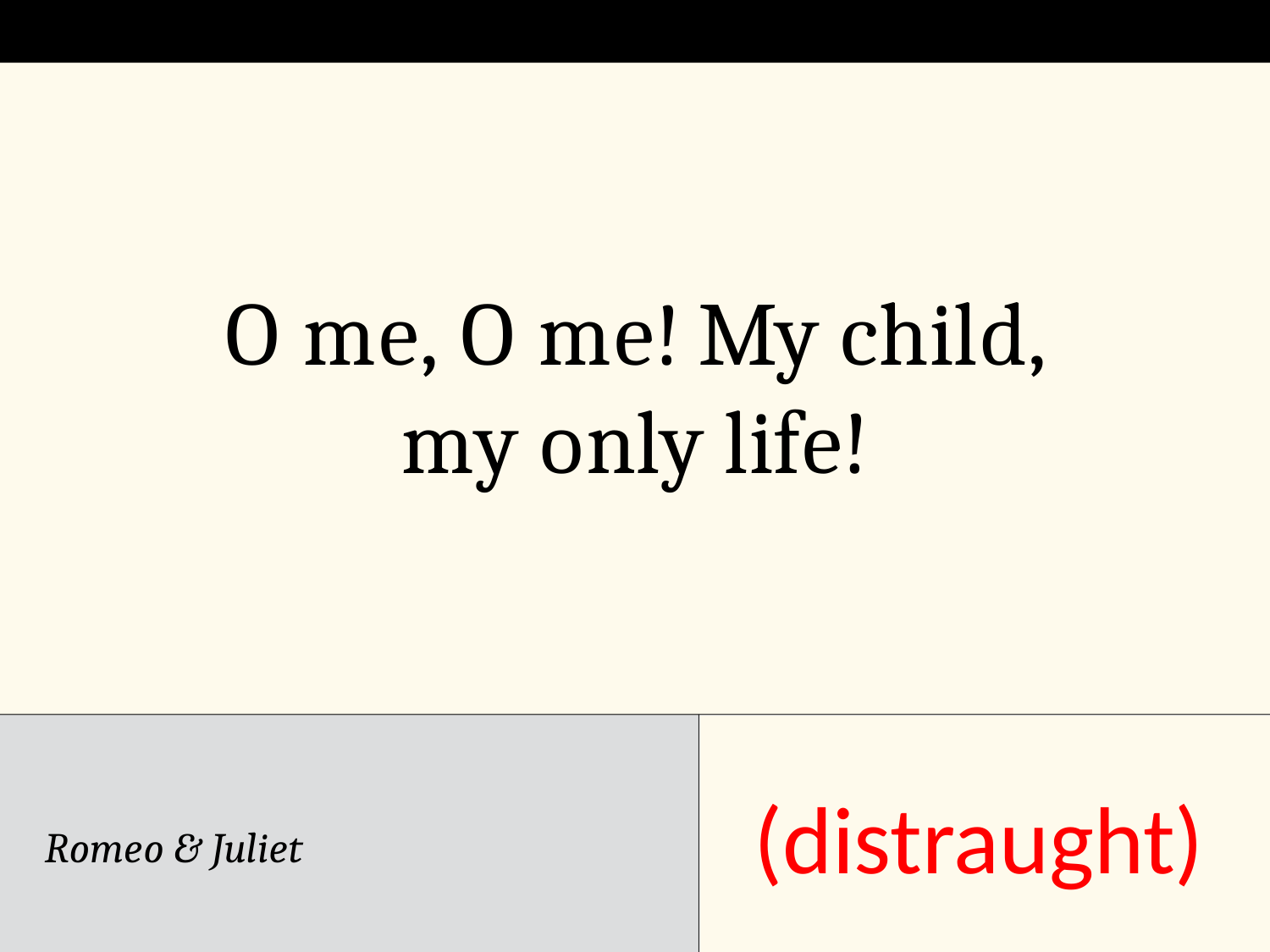

O me, O me! My child, my only life!
(distraught)
Romeo & Juliet